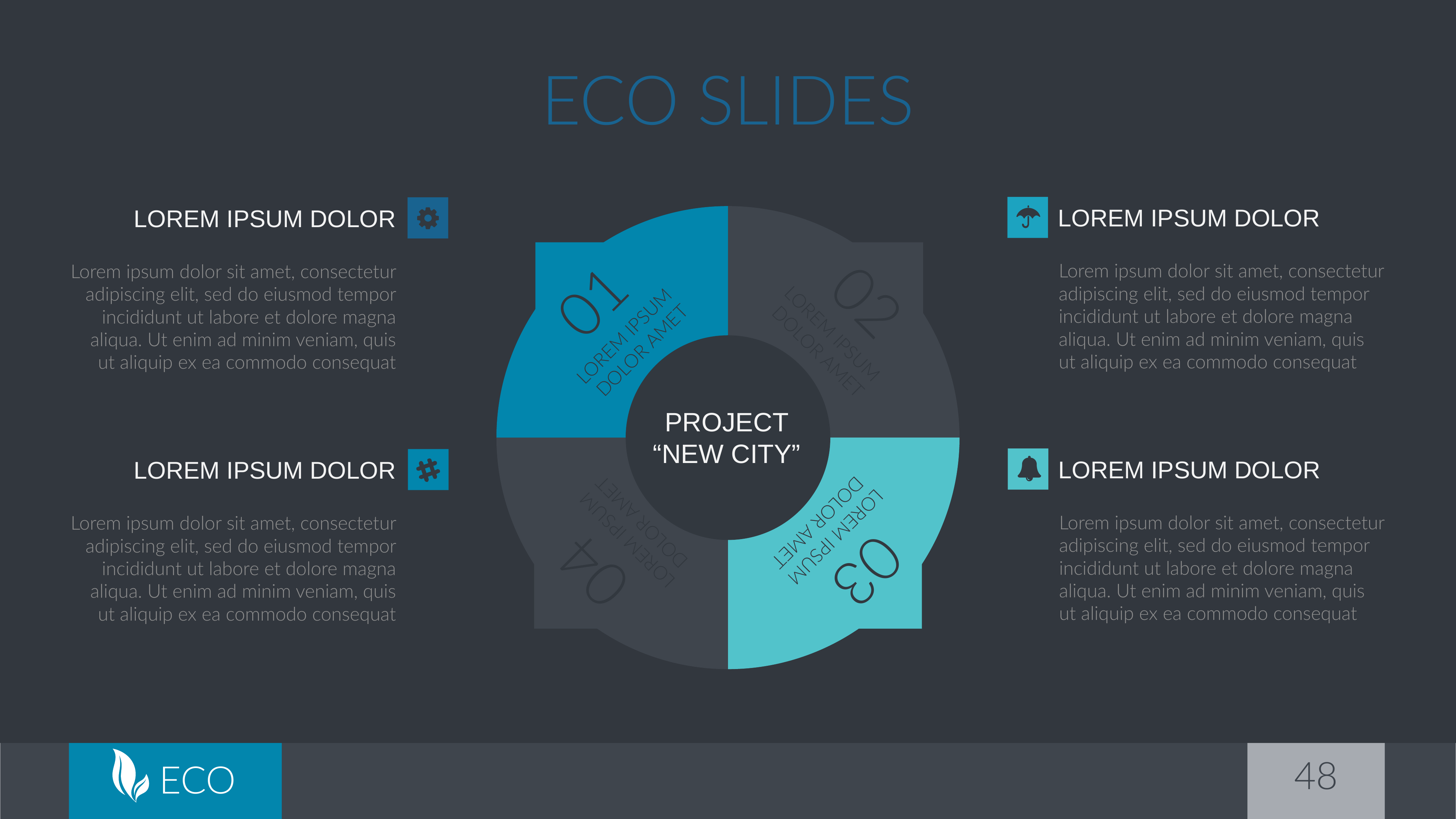

# ECO SLIDES

Lorem ipsum dolor

Lorem ipsum dolor sit amet, consectetur adipiscing elit, sed do eiusmod tempor incididunt ut labore et dolore magna aliqua. Ut enim ad minim veniam, quis ut aliquip ex ea commodo consequat

Lorem ipsum dolor

Lorem ipsum dolor sit amet, consectetur adipiscing elit, sed do eiusmod tempor incididunt ut labore et dolore magna aliqua. Ut enim ad minim veniam, quis ut aliquip ex ea commodo consequat

Lorem ipsum dolor

Lorem ipsum dolor sit amet, consectetur adipiscing elit, sed do eiusmod tempor incididunt ut labore et dolore magna aliqua. Ut enim ad minim veniam, quis ut aliquip ex ea commodo consequat

Lorem ipsum dolor

Lorem ipsum dolor sit amet, consectetur adipiscing elit, sed do eiusmod tempor incididunt ut labore et dolore magna aliqua. Ut enim ad minim veniam, quis ut aliquip ex ea commodo consequat

### Chart:

| Category | Region 1 |
|---|---|
| April | 25.0 |
| May | 25.0 |
| June | 25.0 |
| July | 25.0 |

01
02
Lorem ipsum
dolor amet
Lorem ipsum
dolor amet

Project
“New City”
Lorem ipsum
dolor amet
Lorem ipsum
dolor amet
03
04

48